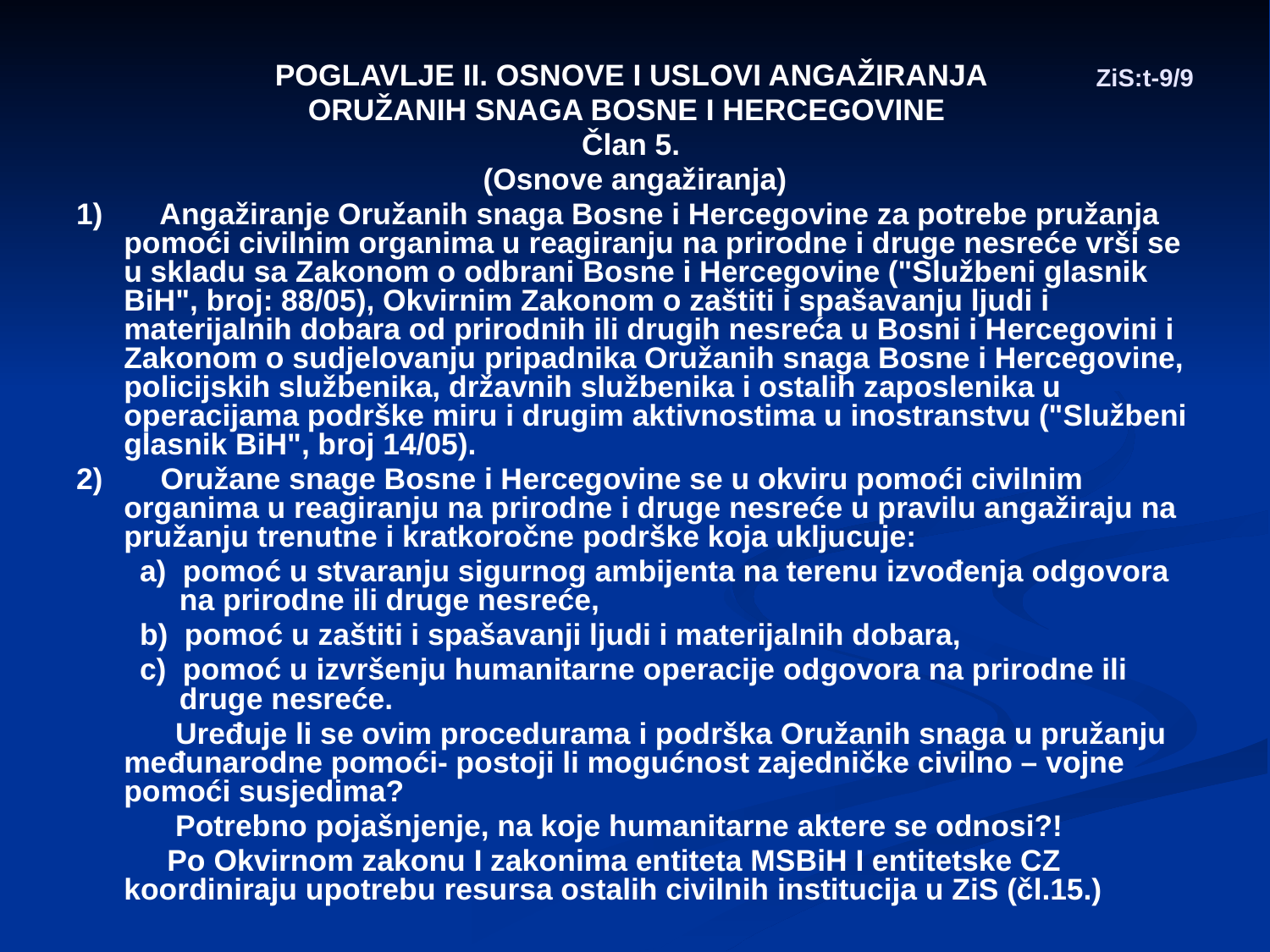

# ZiS:t-9/9
POGLAVLJE II. OSNOVE I USLOVI ANGAŽIRANJA
ORUŽANIH SNAGA BOSNE I HERCEGOVINE
Član 5.
(Osnove angažiranja)
1)       Angažiranje Oružanih snaga Bosne i Hercegovine za potrebe pružanja pomoći civilnim organima u reagiranju na prirodne i druge nesreće vrši se u skladu sa Zakonom o odbrani Bosne i Hercegovine ("Službeni glasnik BiH", broj: 88/05), Okvirnim Zakonom o zaštiti i spašavanju ljudi i materijalnih dobara od prirodnih ili drugih nesreća u Bosni i Hercegovini i Zakonom o sudjelovanju pripadnika Oružanih snaga Bosne i Hercegovine, policijskih službenika, državnih službenika i ostalih zaposlenika u operacijama podrške miru i drugim aktivnostima u inostranstvu ("Službeni glasnik BiH", broj 14/05).
2)       Oružane snage Bosne i Hercegovine se u okviru pomoći civilnim organima u reagiranju na prirodne i druge nesreće u pravilu angažiraju na pružanju trenutne i kratkoročne podrške koja ukljucuje:
a)  pomoć u stvaranju sigurnog ambijenta na terenu izvođenja odgovora na prirodne ili druge nesreće,
b)  pomoć u zaštiti i spašavanji ljudi i materijalnih dobara,
c)  pomoć u izvršenju humanitarne operacije odgovora na prirodne ili druge nesreće.
            Uređuje li se ovim procedurama i podrška Oružanih snaga u pružanju međunarodne pomoći- postoji li mogućnost zajedničke civilno – vojne pomoći susjedima?
            Potrebno pojašnjenje, na koje humanitarne aktere se odnosi?!
           Po Okvirnom zakonu I zakonima entiteta MSBiH I entitetske CZ koordiniraju upotrebu resursa ostalih civilnih institucija u ZiS (čl.15.)